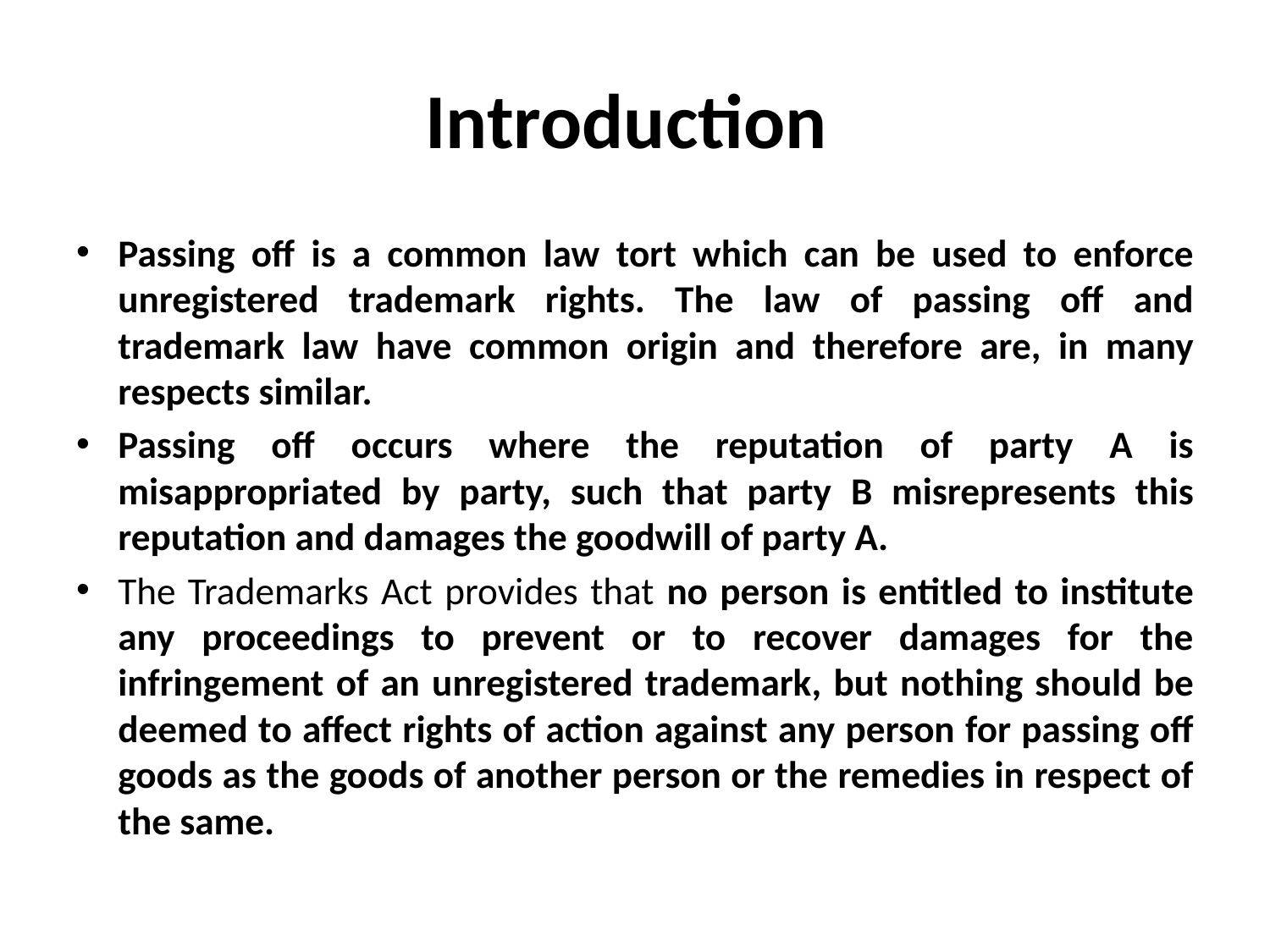

# Introduction
Passing off is a common law tort which can be used to enforce unregistered trademark rights. The law of passing off and trademark law have common origin and therefore are, in many respects similar.
Passing off occurs where the reputation of party A is misappropriated by party, such that party B misrepresents this reputation and damages the goodwill of party A.
The Trademarks Act provides that no person is entitled to institute any proceedings to prevent or to recover damages for the infringement of an unregistered trademark, but nothing should be deemed to affect rights of action against any person for passing off goods as the goods of another person or the remedies in respect of the same.